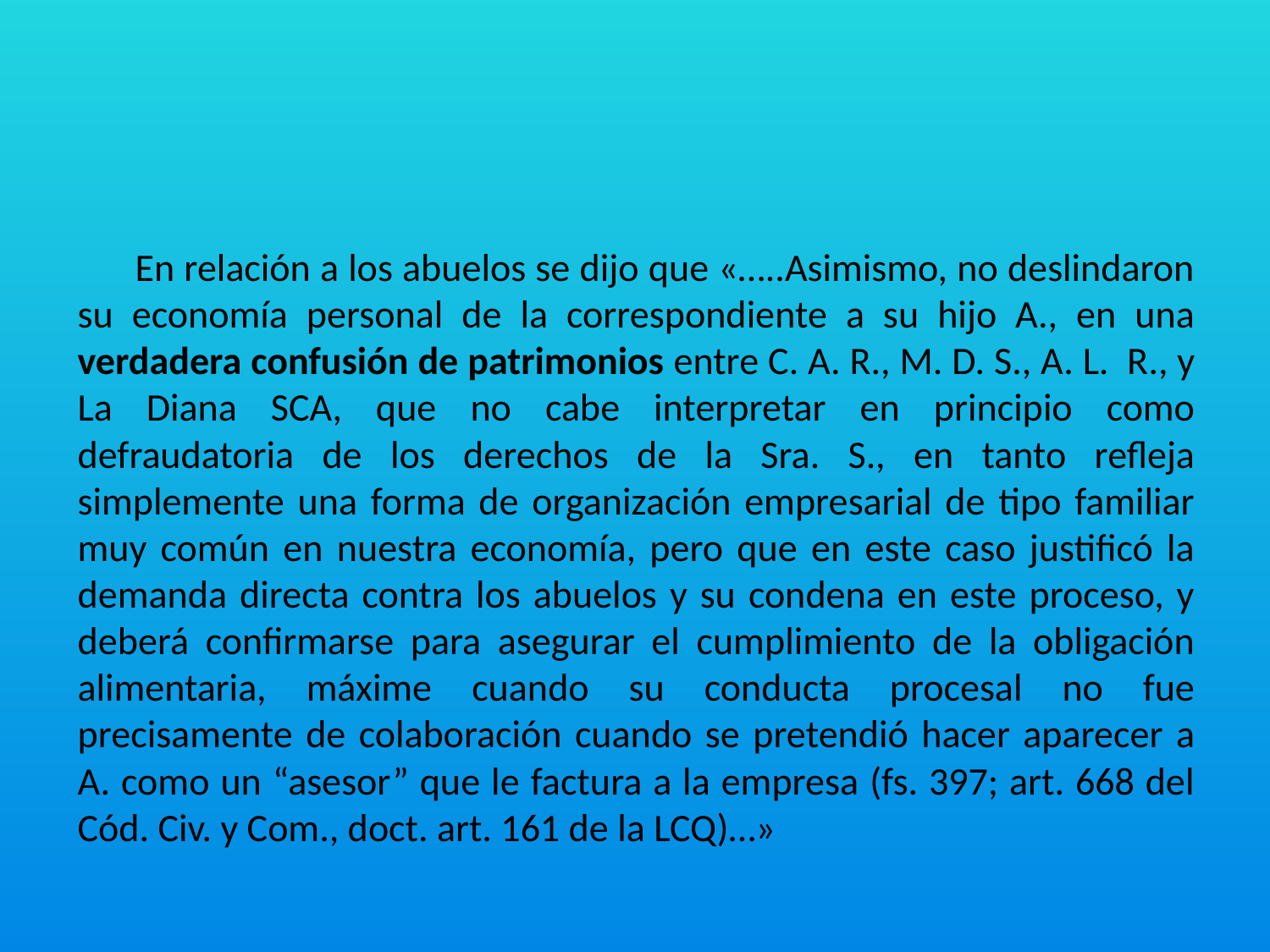

#
      En relación a los abuelos se dijo que «…..Asimismo, no deslindaron su economía personal de la correspondiente a su hijo A., en una verdadera confusión de patrimonios entre C. A. R., M. D. S., A. L.  R., y La Diana SCA, que no cabe interpretar en principio como defraudatoria de los derechos de la Sra. S., en tanto refleja simplemente una forma de organización empresarial de tipo familiar muy común en nuestra economía, pero que en este caso justificó la demanda directa contra los abuelos y su condena en este proceso, y deberá confirmarse para asegurar el cumplimiento de la obligación alimentaria, máxime cuando su conducta procesal no fue precisamente de colaboración cuando se pretendió hacer aparecer a A. como un “asesor” que le factura a la empresa (fs. 397; art. 668 del Cód. Civ. y Com., doct. art. 161 de la LCQ)…»